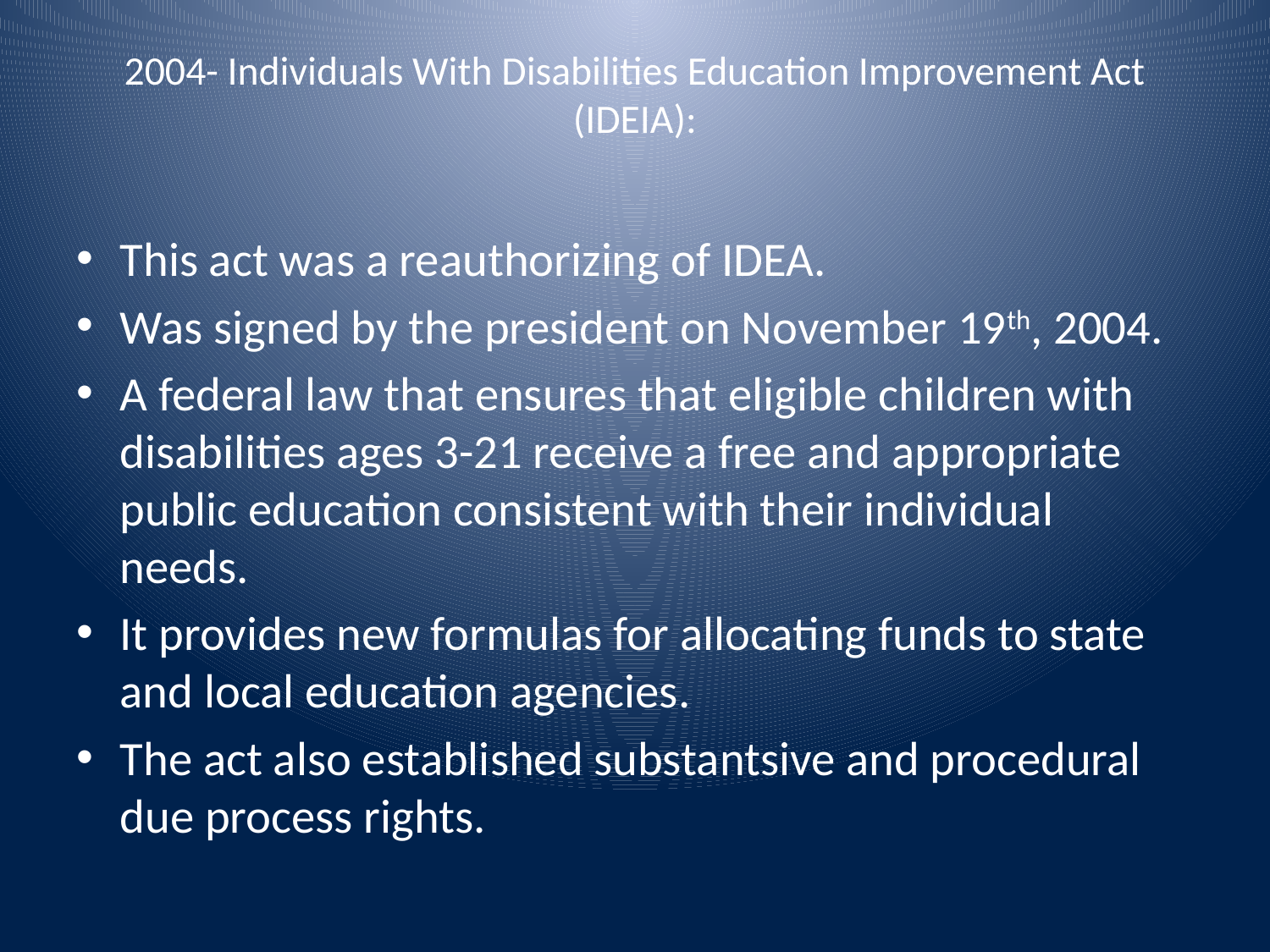

# 2004- Individuals With Disabilities Education Improvement Act (IDEIA):
This act was a reauthorizing of IDEA.
Was signed by the president on November 19th, 2004.
A federal law that ensures that eligible children with disabilities ages 3-21 receive a free and appropriate public education consistent with their individual needs.
It provides new formulas for allocating funds to state and local education agencies.
The act also established substantsive and procedural due process rights.